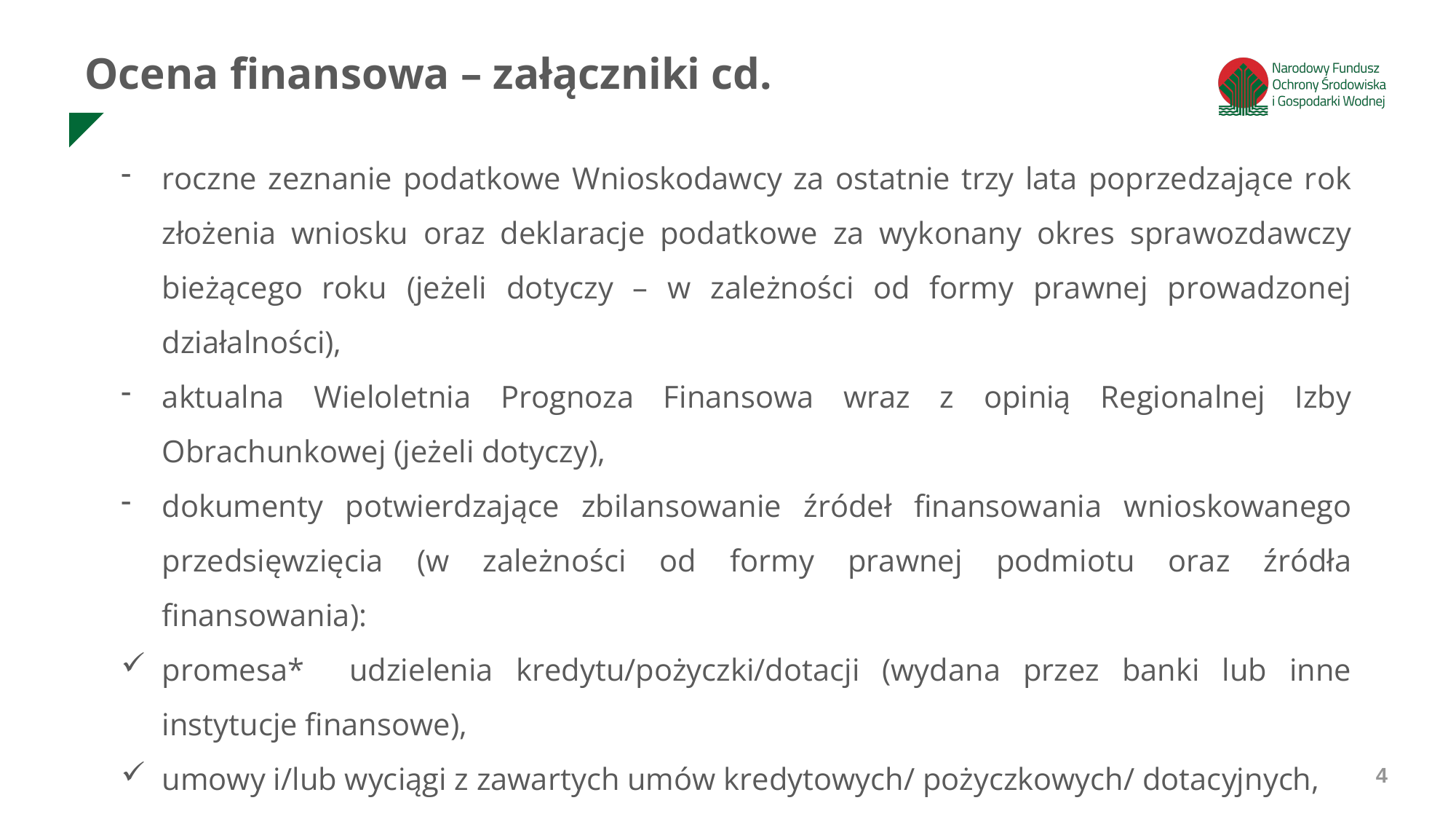

Ocena finansowa – załączniki cd.
roczne zeznanie podatkowe Wnioskodawcy za ostatnie trzy lata poprzedzające rok złożenia wniosku oraz deklaracje podatkowe za wykonany okres sprawozdawczy bieżącego roku (jeżeli dotyczy – w zależności od formy prawnej prowadzonej działalności),
aktualna Wieloletnia Prognoza Finansowa wraz z opinią Regionalnej Izby Obrachunkowej (jeżeli dotyczy),
dokumenty potwierdzające zbilansowanie źródeł finansowania wnioskowanego przedsięwzięcia (w zależności od formy prawnej podmiotu oraz źródła finansowania):
promesa*  udzielenia kredytu/pożyczki/dotacji (wydana przez banki lub inne instytucje finansowe),
umowy i/lub wyciągi z zawartych umów kredytowych/ pożyczkowych/ dotacyjnych,